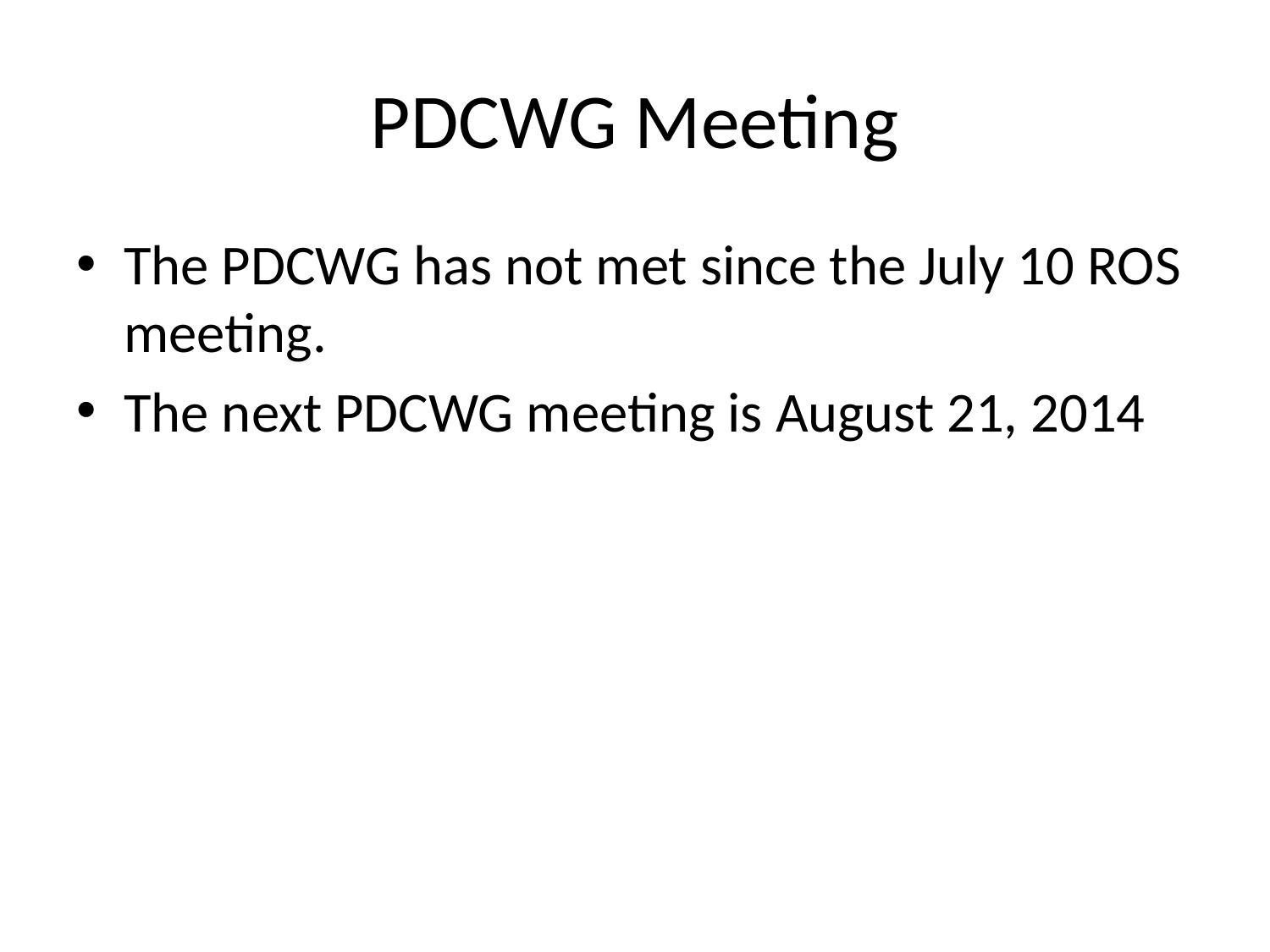

# PDCWG Meeting
The PDCWG has not met since the July 10 ROS meeting.
The next PDCWG meeting is August 21, 2014